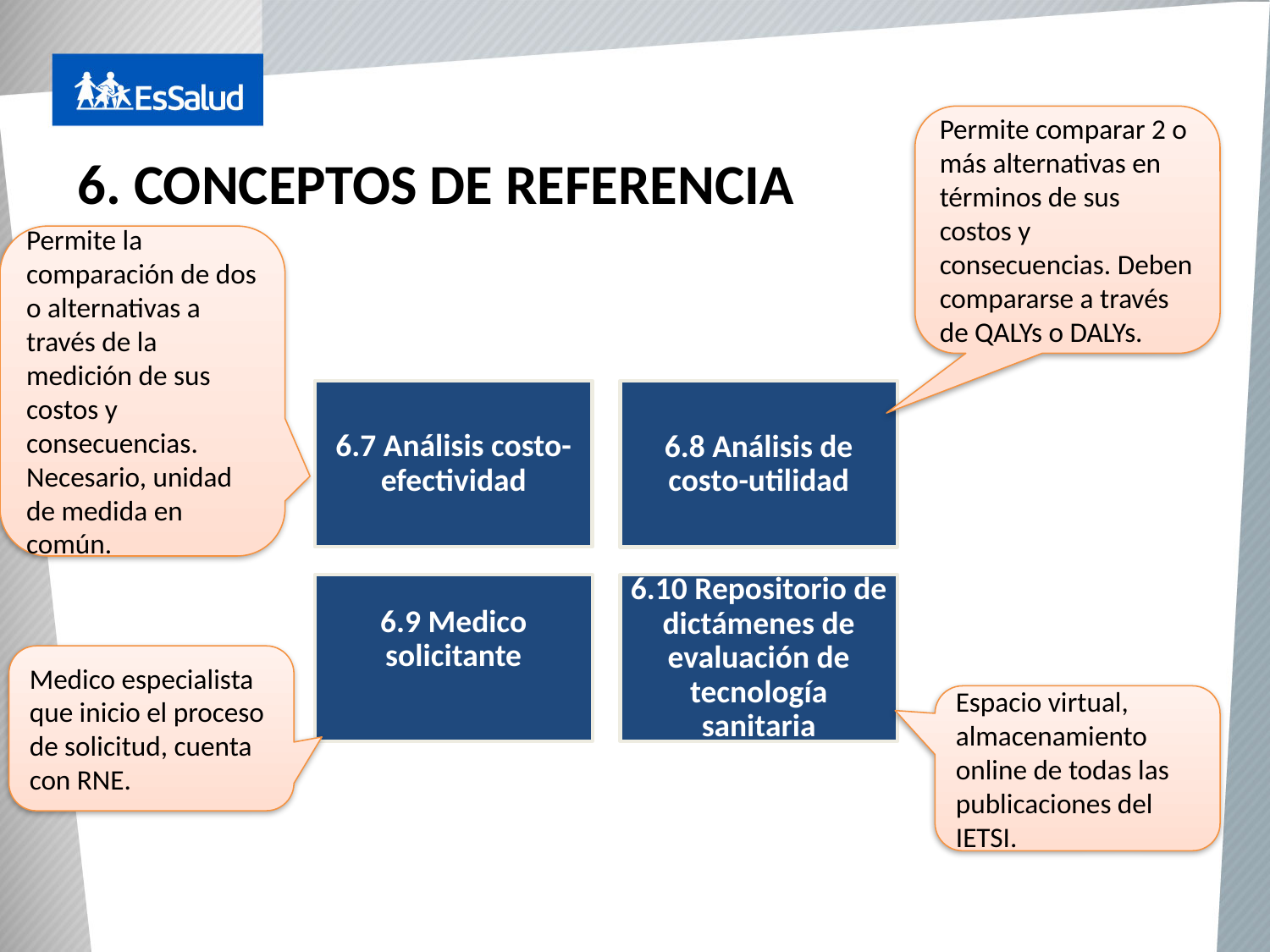

Permite comparar 2 o más alternativas en términos de sus costos y consecuencias. Deben compararse a través de QALYs o DALYs.
# 6. CONCEPTOS DE REFERENCIA
Permite la comparación de dos o alternativas a través de la medición de sus costos y consecuencias. Necesario, unidad de medida en común.
6.7 Análisis costo-efectividad
6.8 Análisis de costo-utilidad
6.9 Medico solicitante
6.10 Repositorio de dictámenes de evaluación de tecnología sanitaria
Medico especialista que inicio el proceso de solicitud, cuenta con RNE.
Espacio virtual, almacenamiento online de todas las publicaciones del IETSI.